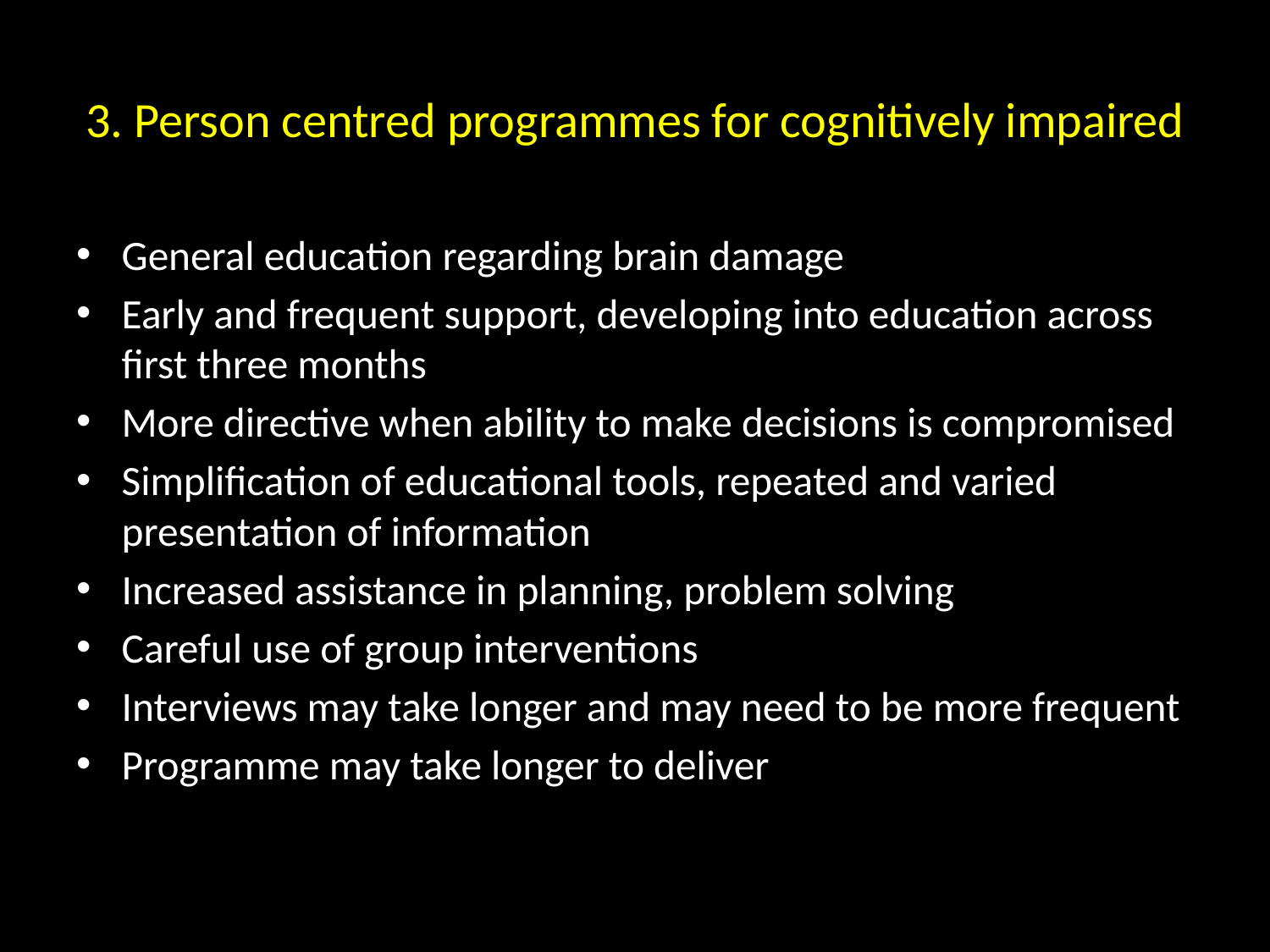

# 3. Person centred programmes for cognitively impaired
General education regarding brain damage
Early and frequent support, developing into education across first three months
More directive when ability to make decisions is compromised
Simplification of educational tools, repeated and varied presentation of information
Increased assistance in planning, problem solving
Careful use of group interventions
Interviews may take longer and may need to be more frequent
Programme may take longer to deliver